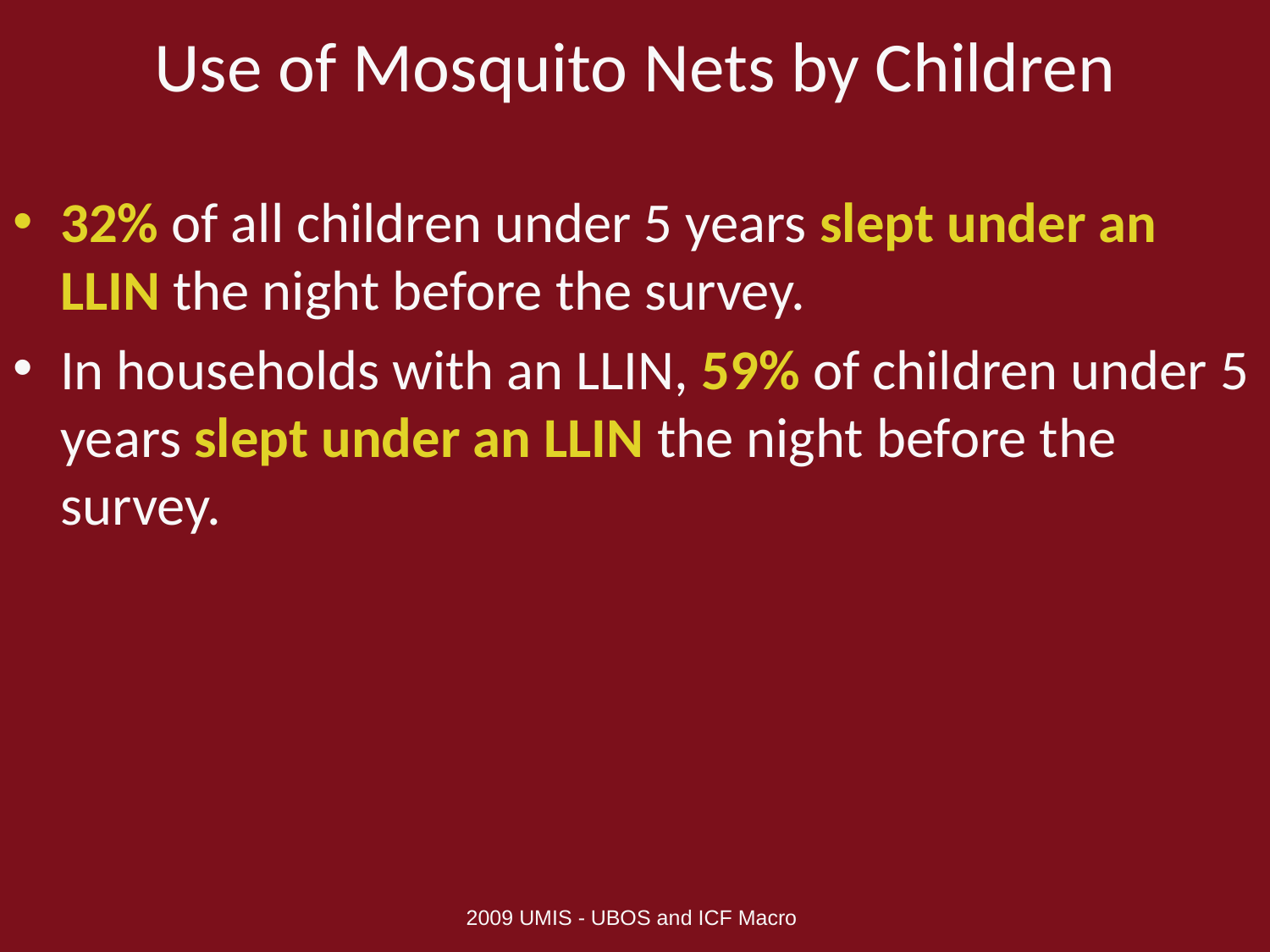

# Use of Mosquito Nets by Children
32% of all children under 5 years slept under an LLIN the night before the survey.
In households with an LLIN, 59% of children under 5 years slept under an LLIN the night before the survey.
2009 UMIS - UBOS and ICF Macro